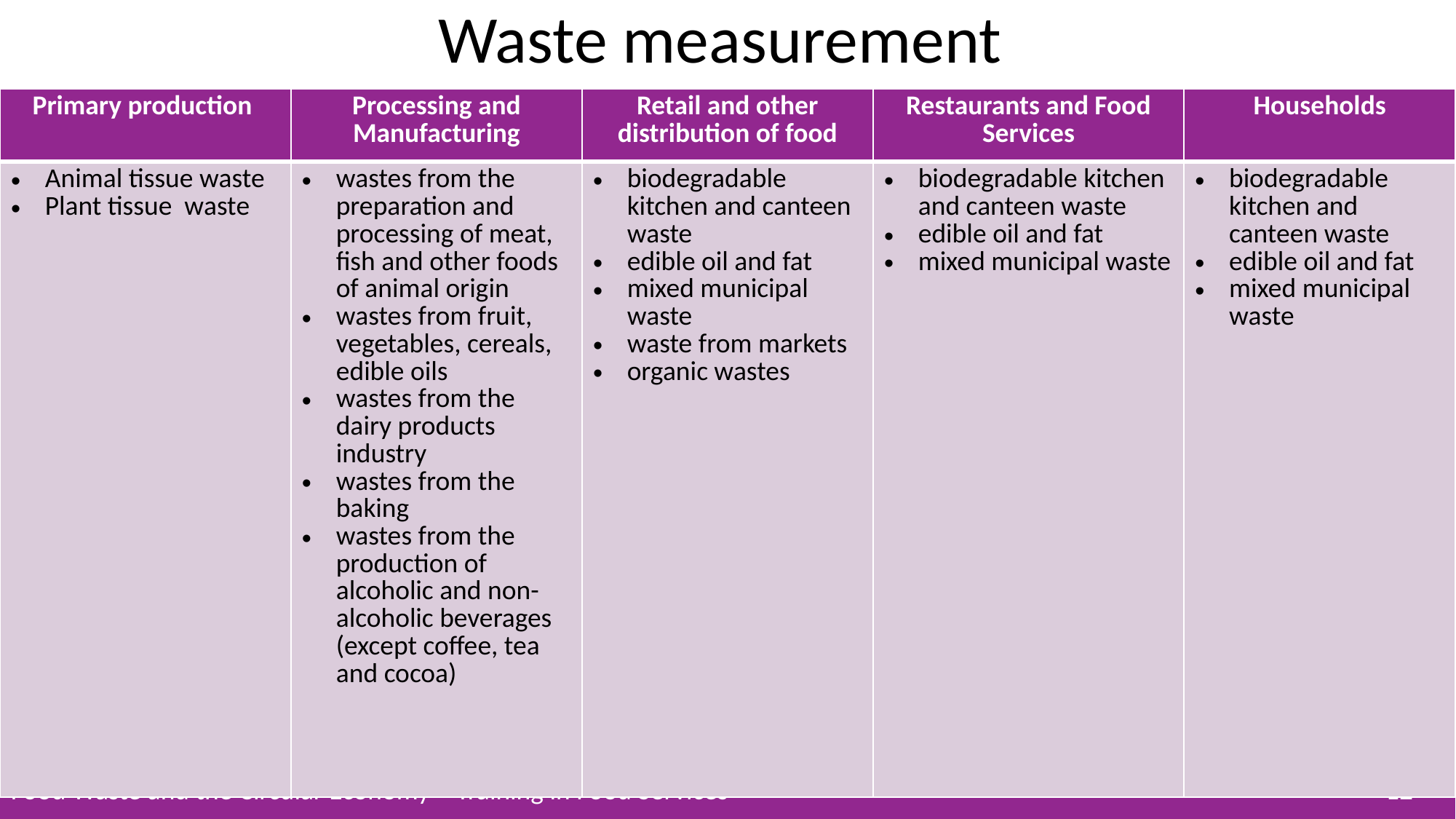

# Waste measurement
| Primary production | Processing and Manufacturing | Retail and other distribution of food | Restaurants and Food Services | Households |
| --- | --- | --- | --- | --- |
| Animal tissue waste Plant tissue waste | wastes from the preparation and processing of meat, fish and other foods of animal origin wastes from fruit, vegetables, cereals, edible oils wastes from the dairy products industry wastes from the baking wastes from the production of alcoholic and non-alcoholic beverages (except coffee, tea and cocoa) | biodegradable kitchen and canteen waste edible oil and fat mixed municipal waste waste from markets organic wastes | biodegradable kitchen and canteen waste edible oil and fat mixed municipal waste | biodegradable kitchen and canteen waste edible oil and fat mixed municipal waste |